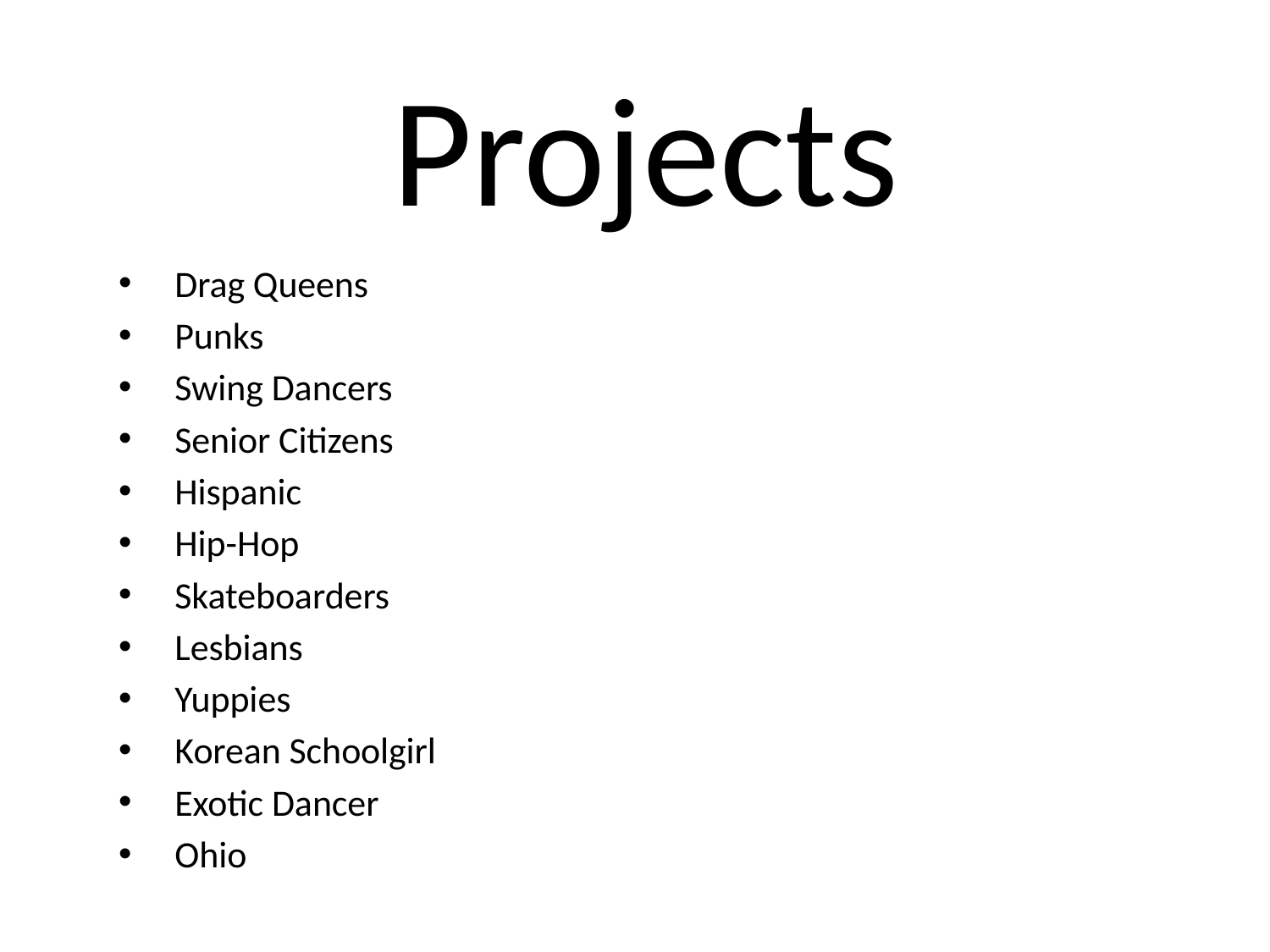

# Projects
Drag Queens
Punks
Swing Dancers
Senior Citizens
Hispanic
Hip-Hop
Skateboarders
Lesbians
Yuppies
Korean Schoolgirl
Exotic Dancer
Ohio